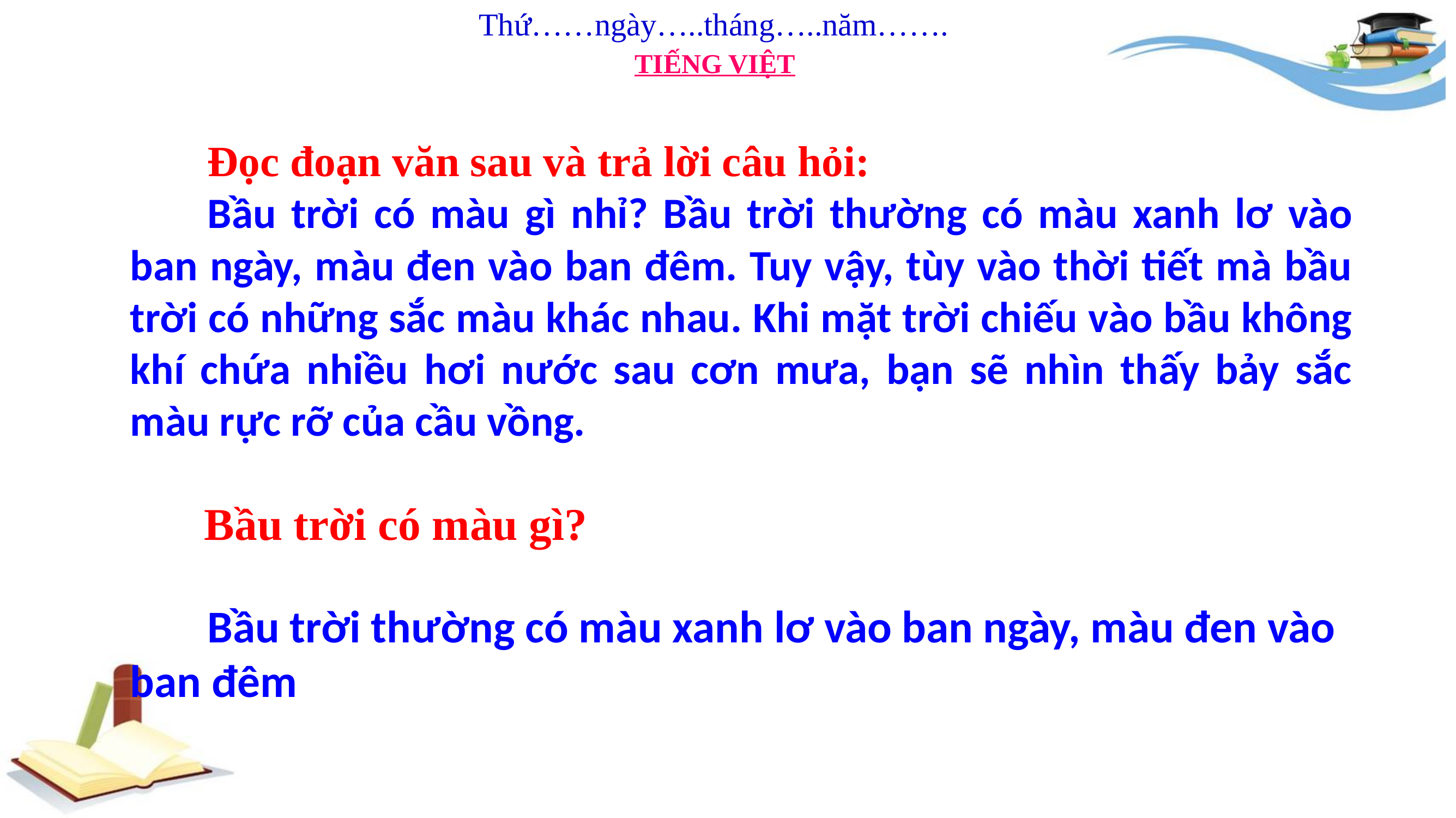

Thứ……ngày…..tháng…..năm…….
TIẾNG VIỆT
Đọc đoạn văn sau và trả lời câu hỏi:
Bầu trời có màu gì nhỉ? Bầu trời thường có màu xanh lơ vào ban ngày, màu đen vào ban đêm. Tuy vậy, tùy vào thời tiết mà bầu trời có những sắc màu khác nhau. Khi mặt trời chiếu vào bầu không khí chứa nhiều hơi nước sau cơn mưa, bạn sẽ nhìn thấy bảy sắc màu rực rỡ của cầu vồng.
Bầu trời có màu gì?
Bầu trời thường có màu xanh lơ vào ban ngày, màu đen vào ban đêm